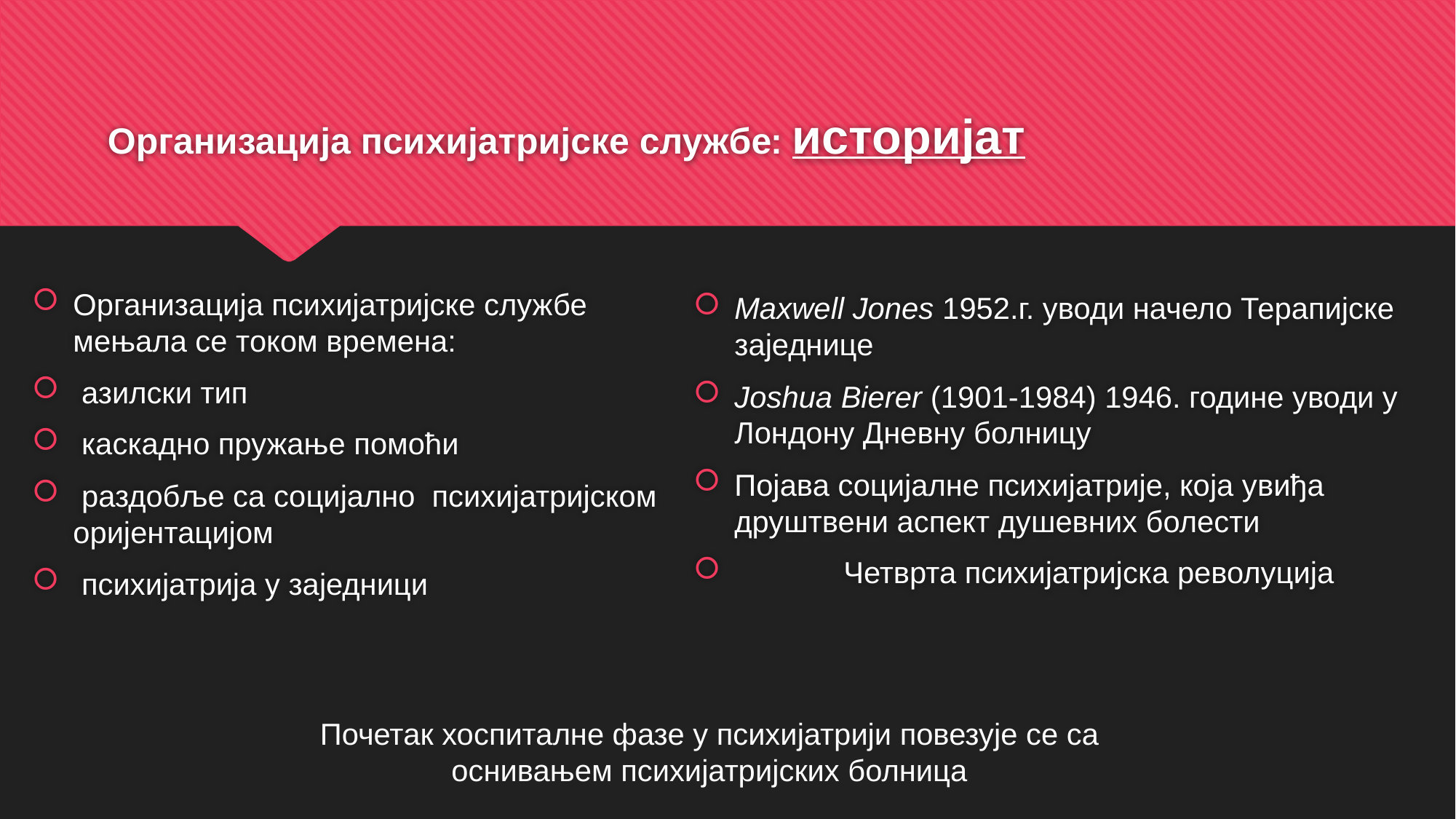

# Организација психијатријске службе: историјат
Maxwell Jones 1952.г. уводи начело Терапијске заједнице
Joshua Bierer (1901-1984) 1946. године уводи у Лондону Дневну болницу
Појава социјалне психијатрије, која увиђа друштвени аспект душевних болести
	Четврта психијатријска револуција
Организација психијатријске службе мењала се током времена:
 азилски тип
 каскадно пружање помоћи
 раздобље са социјално  психијатријском оријентацијом
 психијатрија у заједници
Почетак хоспиталне фазе у психијатрији повезује се са оснивањем психијатријских болница